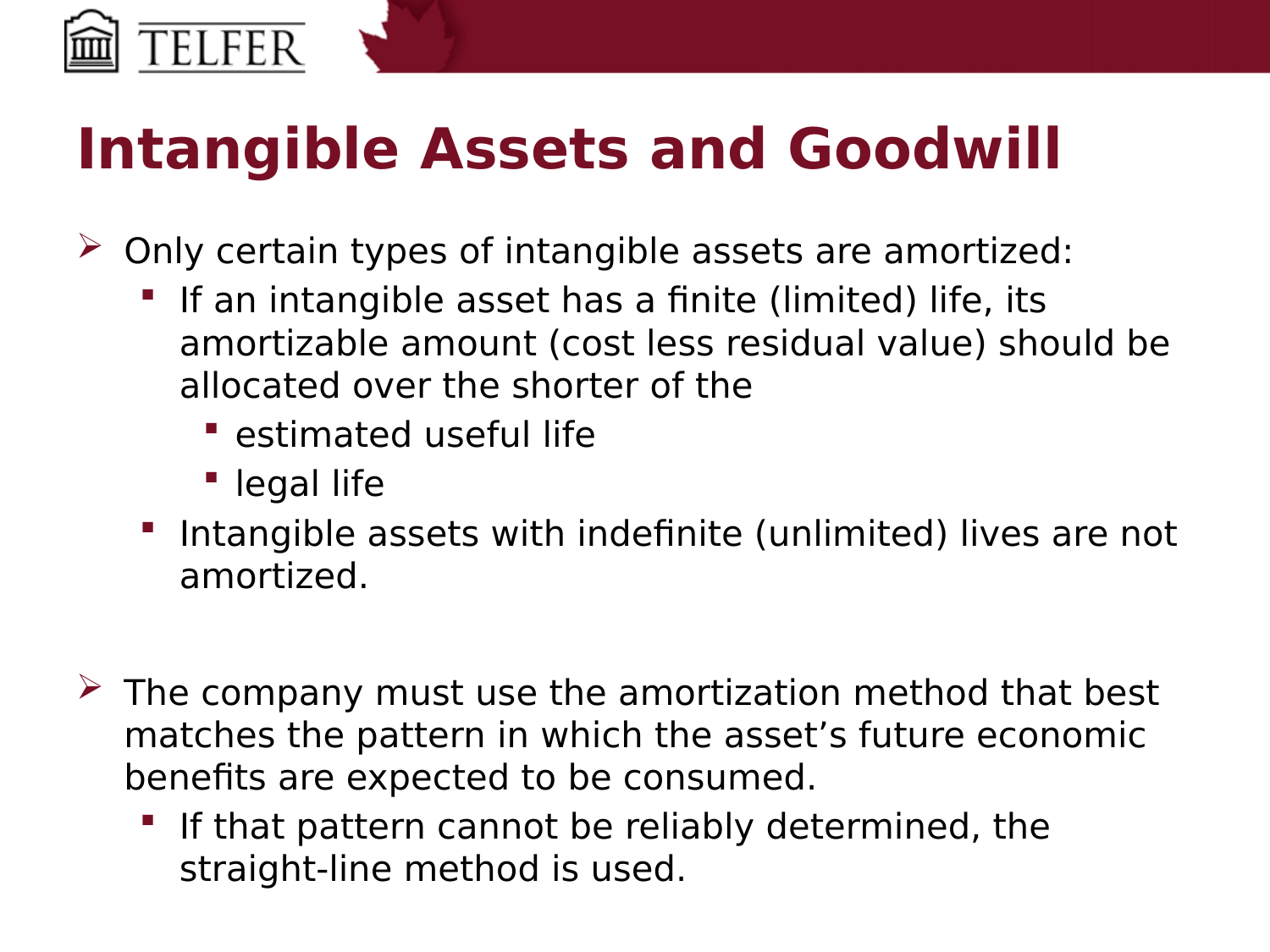

# Intangible Assets and Goodwill
Only certain types of intangible assets are amortized:
If an intangible asset has a finite (limited) life, its amortizable amount (cost less residual value) should be allocated over the shorter of the
estimated useful life
legal life
Intangible assets with indefinite (unlimited) lives are not amortized.

The company must use the amortization method that best matches the pattern in which the asset’s future economic benefits are expected to be consumed.
If that pattern cannot be reliably determined, the straight-line method is used.

Most companies will combine depreciation and amortization for reporting purposes.

Intangible assets with indefinite (unlimited) lives are not amortized.